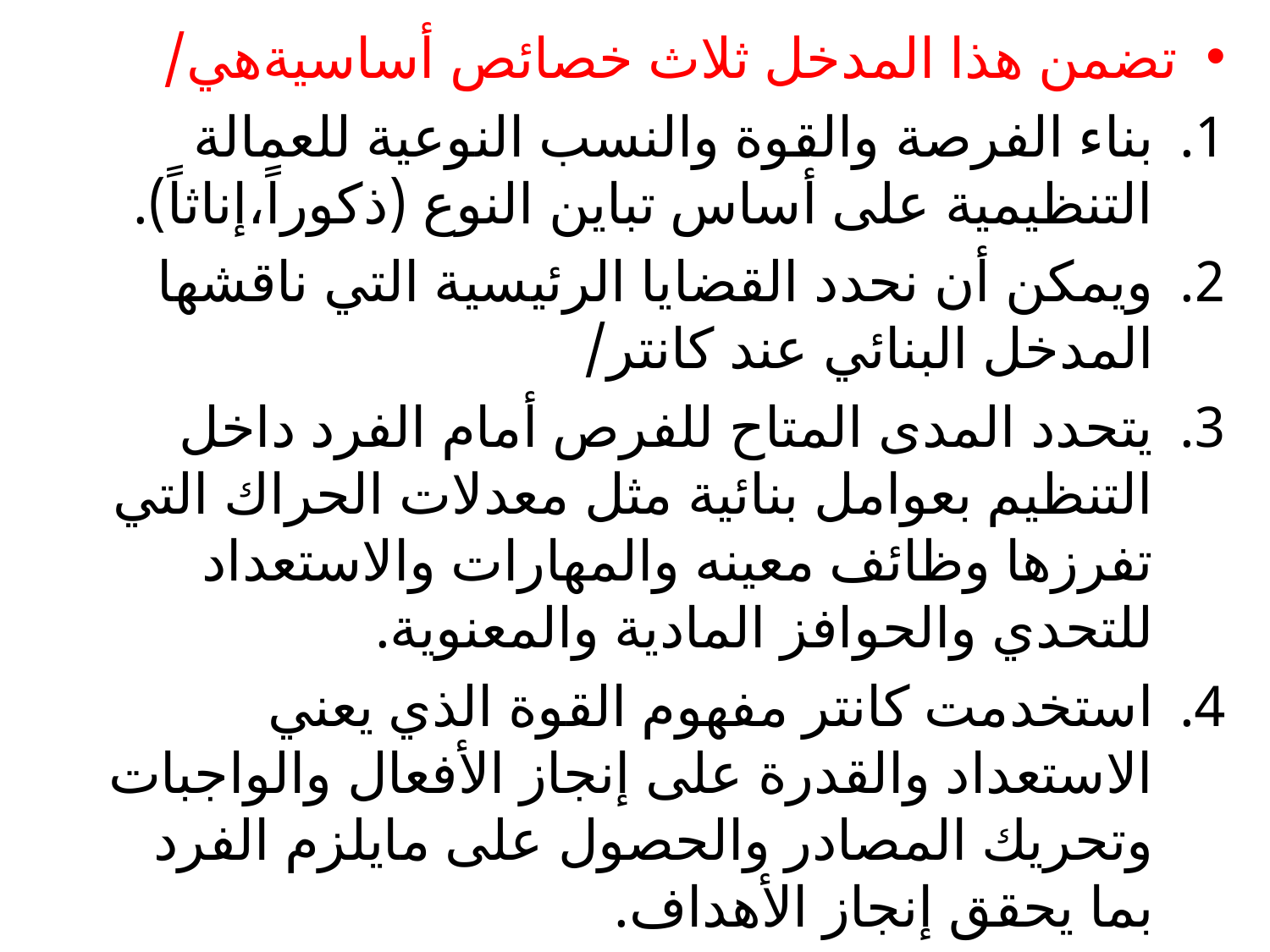

تضمن هذا المدخل ثلاث خصائص أساسيةهي/
بناء الفرصة والقوة والنسب النوعية للعمالة التنظيمية على أساس تباين النوع (ذكوراً،إناثاً).
ويمكن أن نحدد القضايا الرئيسية التي ناقشها المدخل البنائي عند كانتر/
يتحدد المدى المتاح للفرص أمام الفرد داخل التنظيم بعوامل بنائية مثل معدلات الحراك التي تفرزها وظائف معينه والمهارات والاستعداد للتحدي والحوافز المادية والمعنوية.
استخدمت كانتر مفهوم القوة الذي يعني الاستعداد والقدرة على إنجاز الأفعال والواجبات وتحريك المصادر والحصول على مايلزم الفرد بما يحقق إنجاز الأهداف.
#